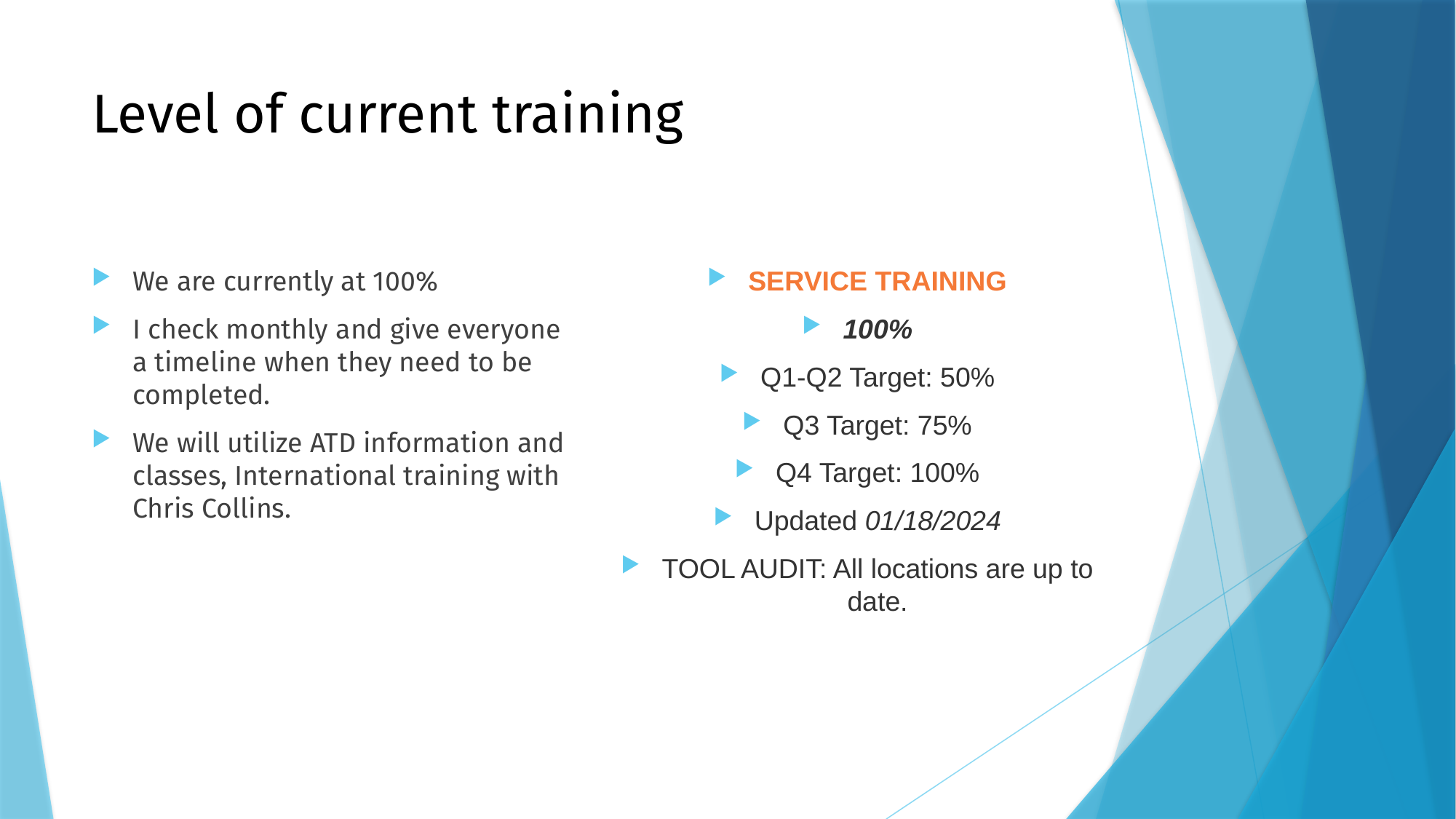

# Level of current training
We are currently at 100%
I check monthly and give everyone a timeline when they need to be completed.
We will utilize ATD information and classes, International training with Chris Collins.

SERVICE TRAINING
100%
Q1-Q2 Target: 50%
Q3 Target: 75%
Q4 Target: 100%
Updated 01/18/2024
TOOL AUDIT: All locations are up to date.